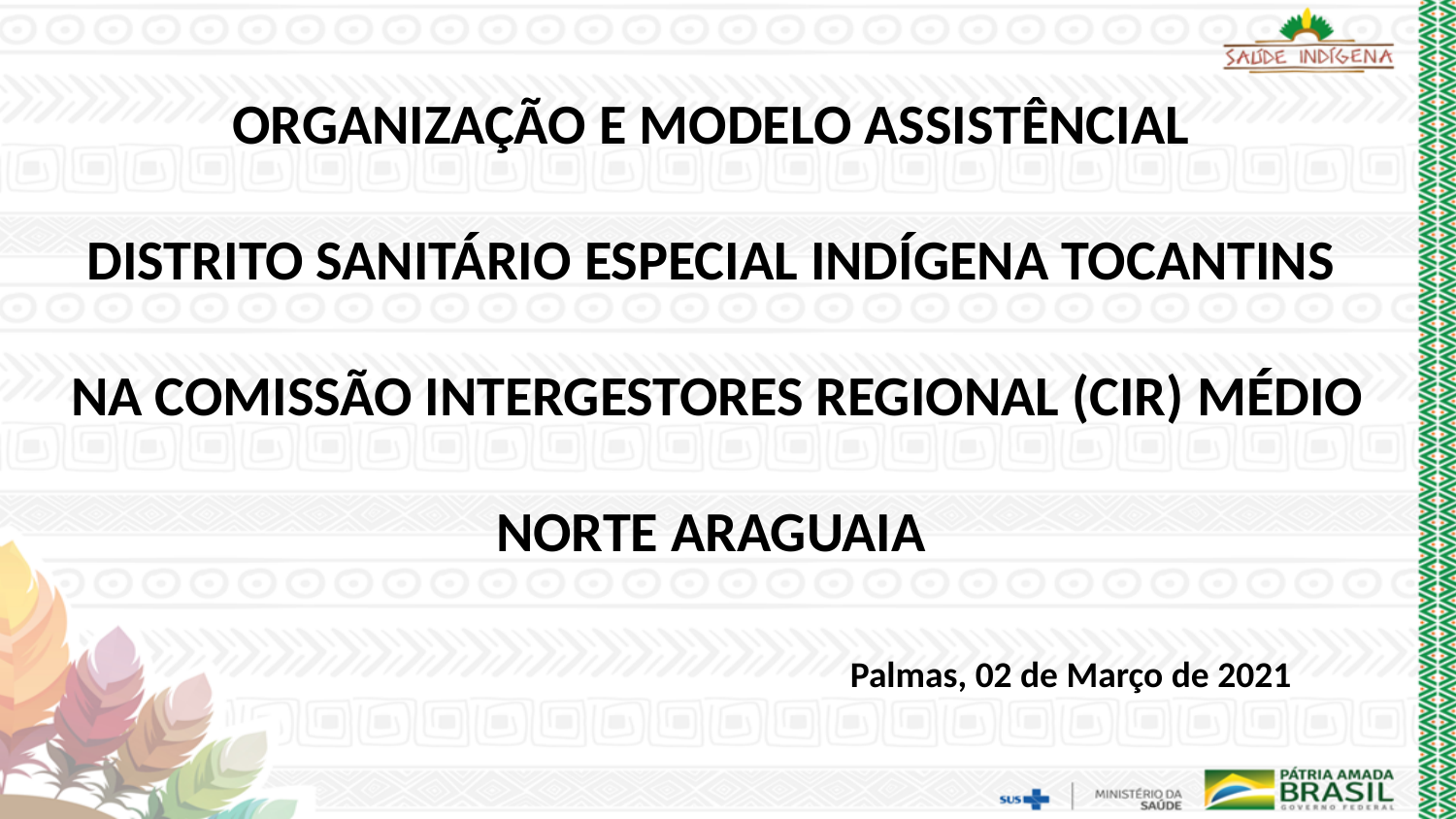

ORGANIZAÇÃO E MODELO ASSISTÊNCIAL
DISTRITO SANITÁRIO ESPECIAL INDÍGENA TOCANTINS  NA COMISSÃO INTERGESTORES REGIONAL (CIR) MÉDIO NORTE ARAGUAIA
                                                       Palmas, 02 de Março de 2021